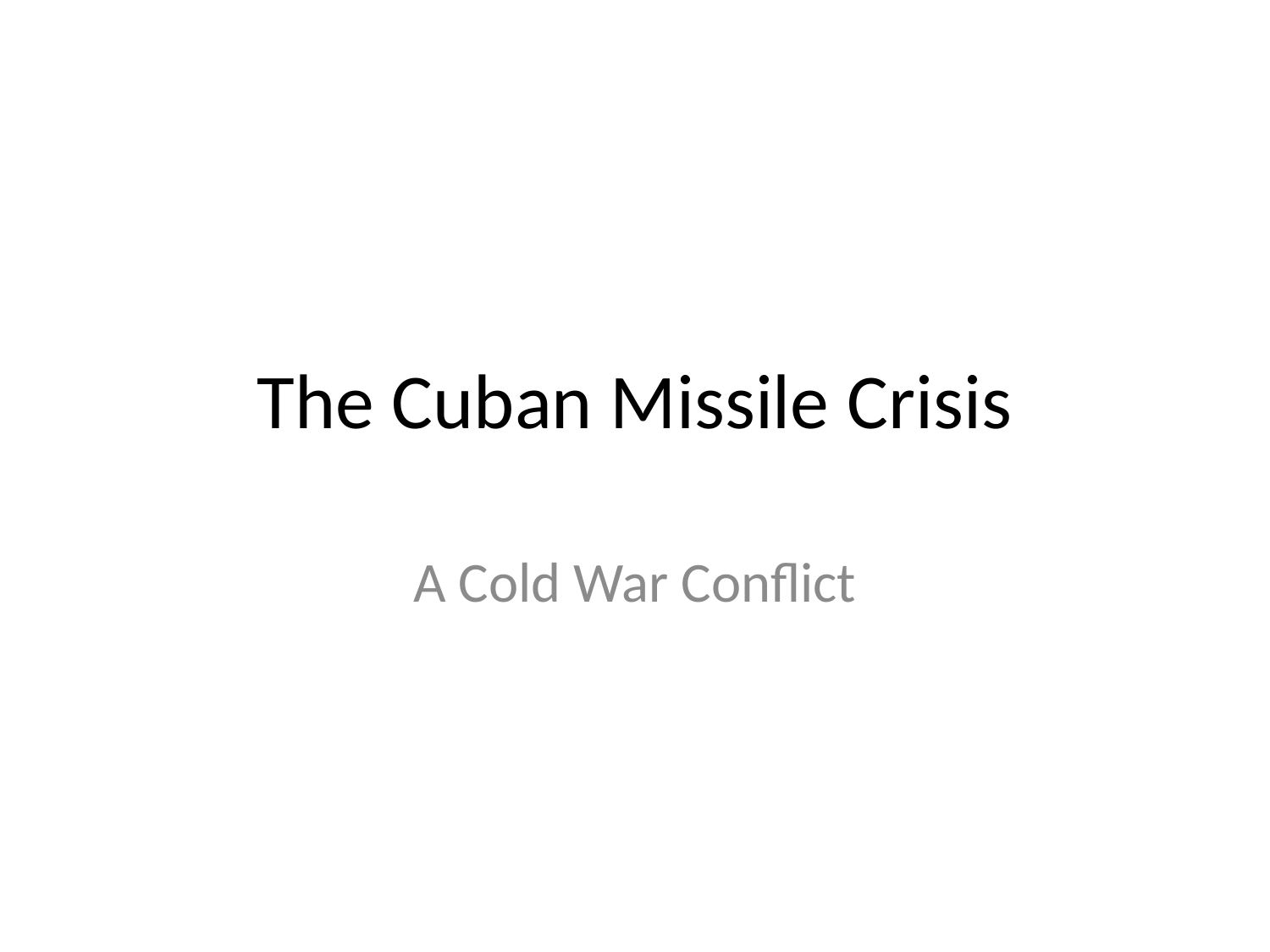

# The Cuban Missile Crisis
A Cold War Conflict